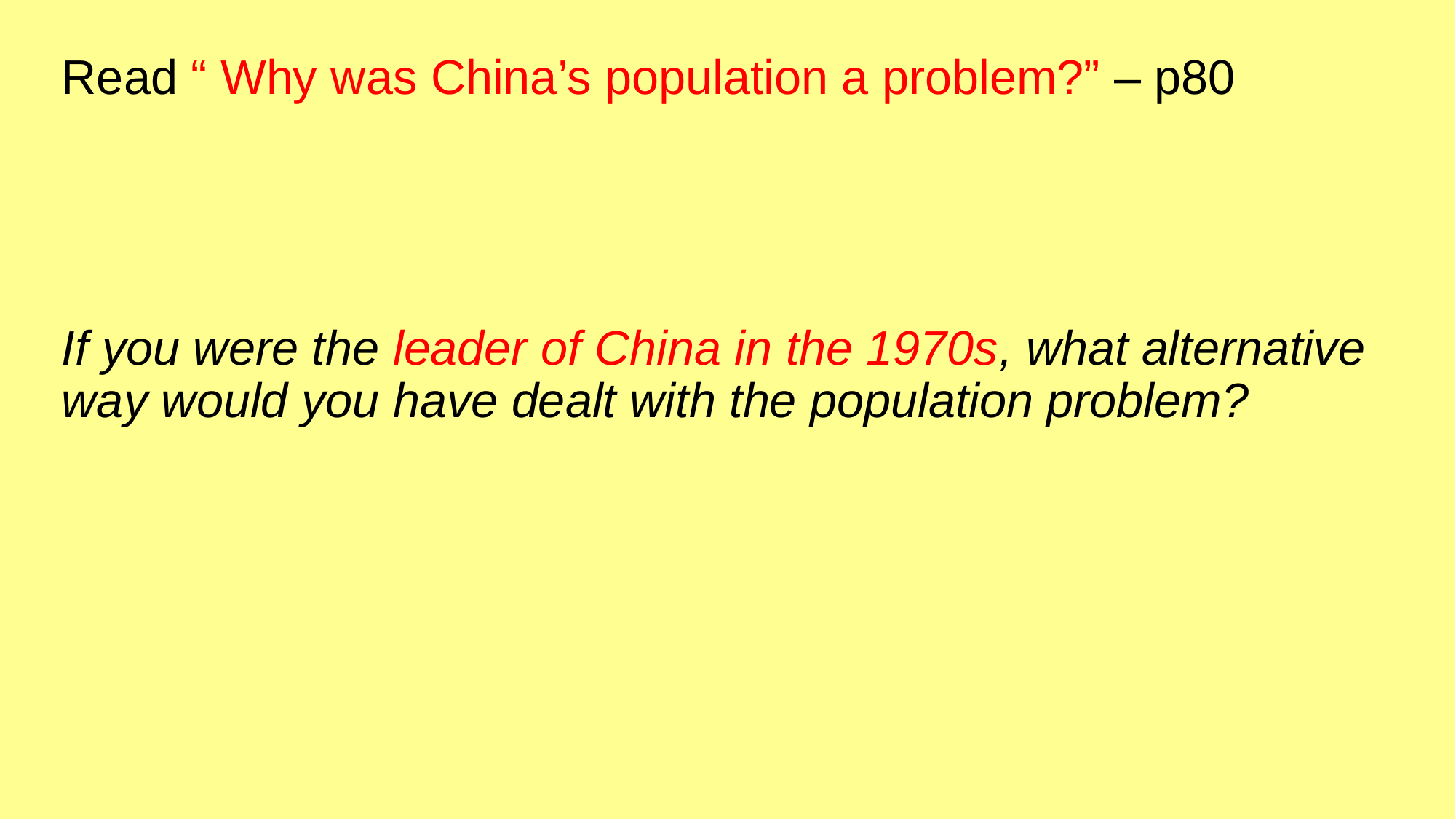

Read “ Why was China’s population a problem?” – p80

If you were the leader of China in the 1970s, what alternative way would you have dealt with the population problem?